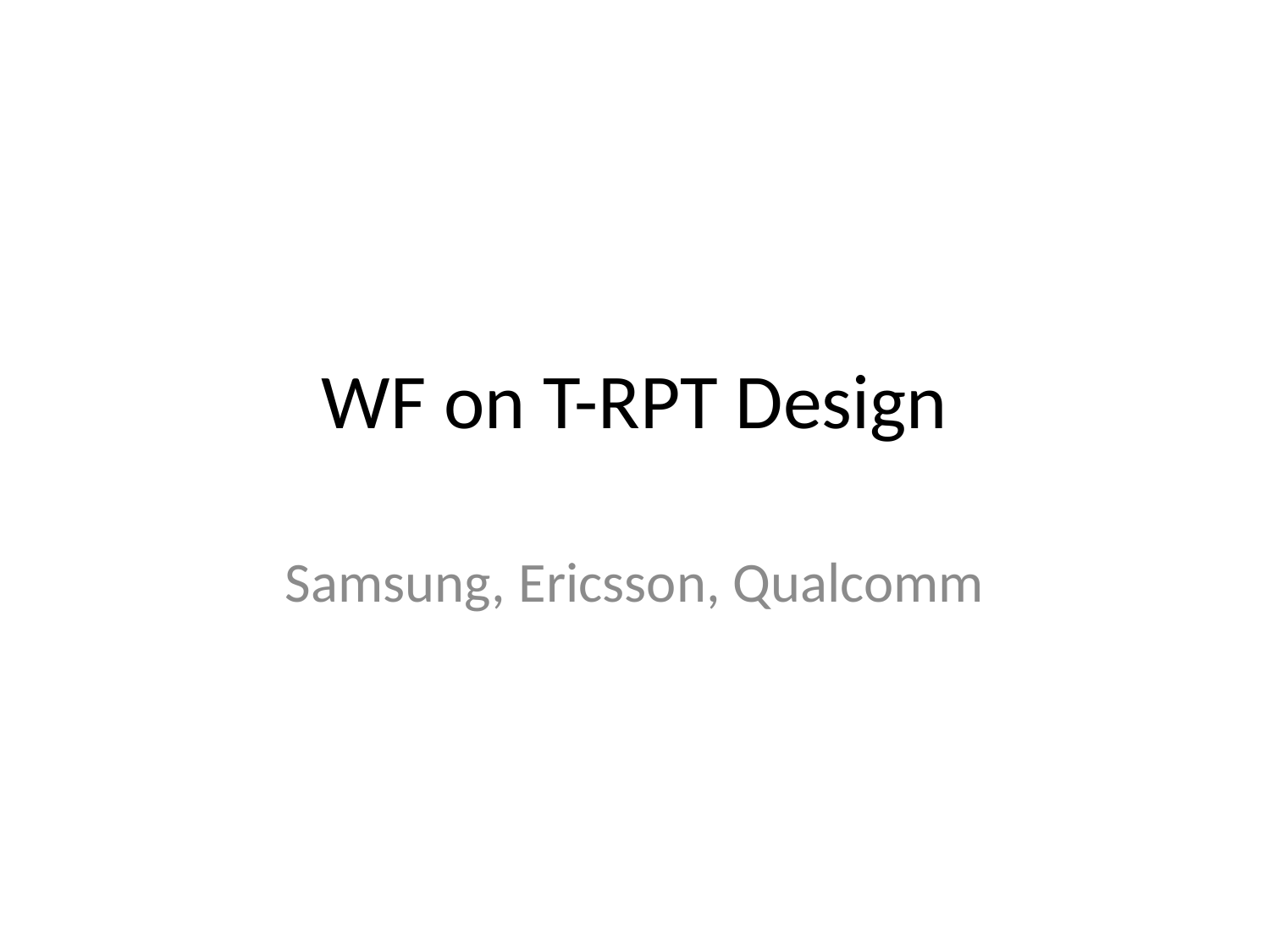

# WF on T-RPT Design
Samsung, Ericsson, Qualcomm